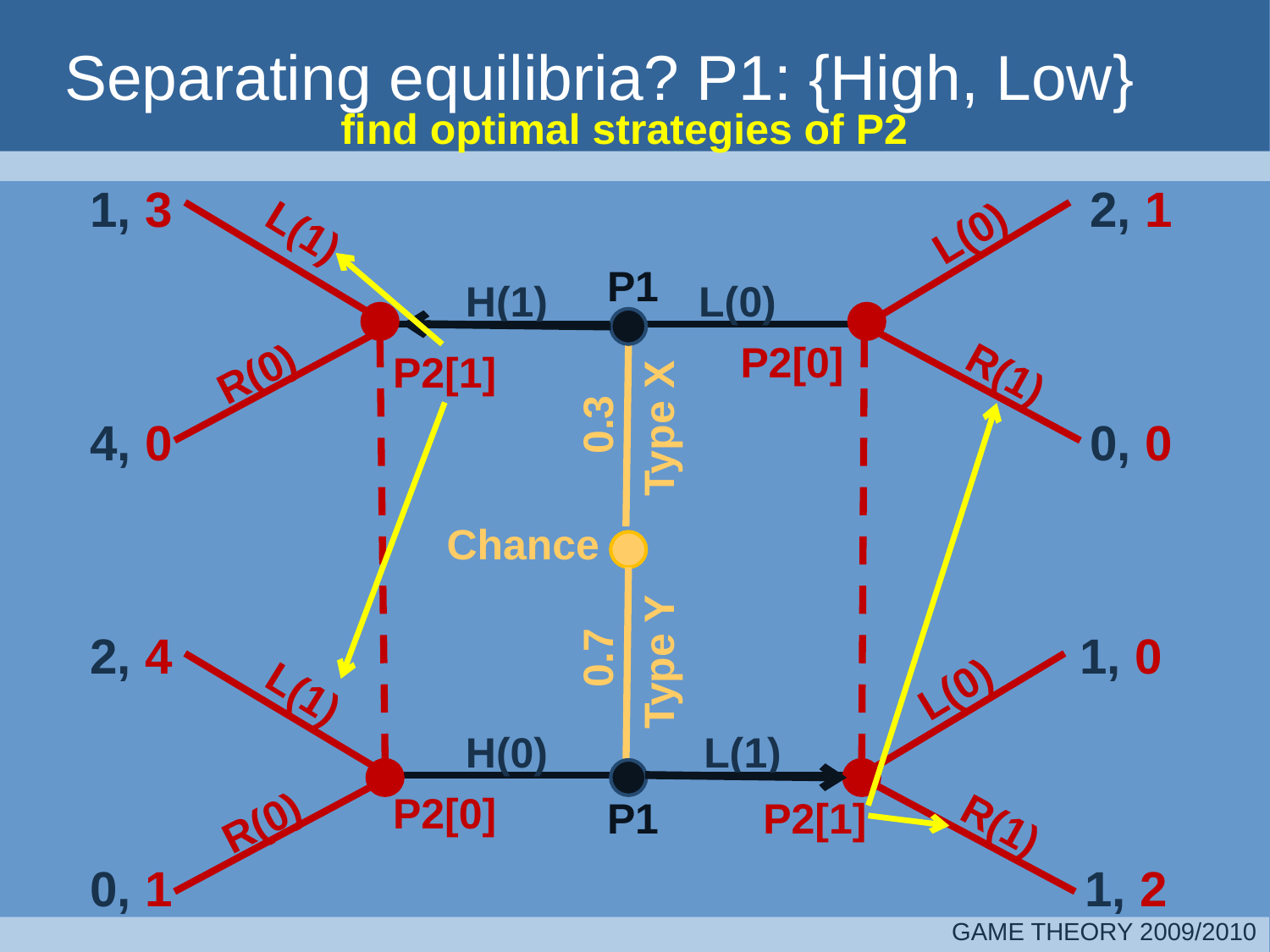

# Separating equilibria? P1: {High, Low}
find optimal strategies of P2
1, 3
2, 1

4, 0
0, 0
2, 4
1, 0
0, 1
1, 2
L(0)
L(1)
Type X
Type Y
0.3
0.7
Chance

L(0)
R(1)
L(1)
R(0)
L(0)
R(1)
L(1)
R(0)
P1
P1
P2[0]
P2[1]
P2[0]
P2[1]

H(1)
H(0)
GAME THEORY 2009/2010